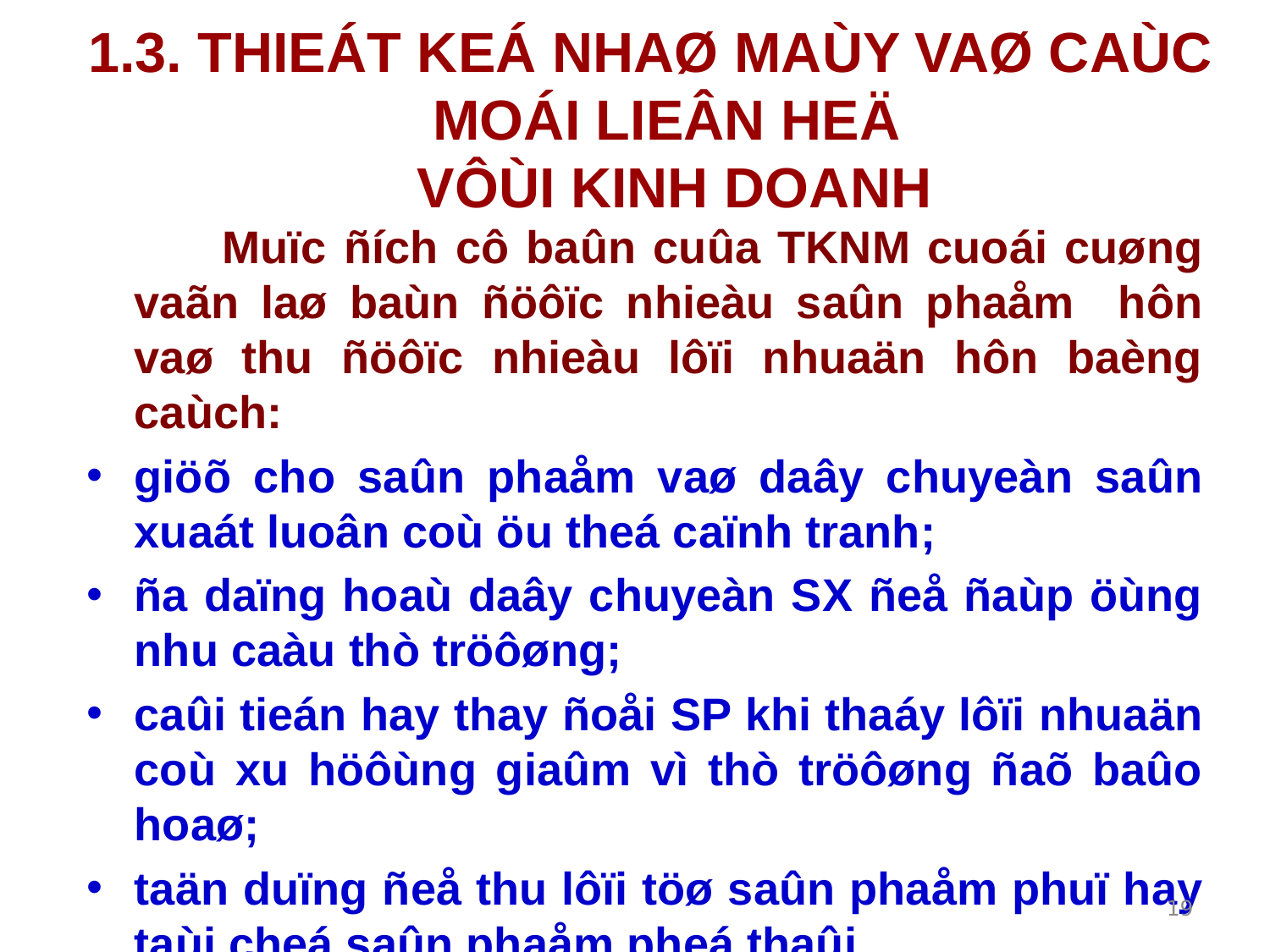

# 1.3. THIEÁT KEÁ NHAØ MAÙY VAØ CAÙC MOÁI LIEÂN HEÄ VÔÙI KINH DOANH
Muïc ñích cô baûn cuûa TKNM cuoái cuøng vaãn laø baùn ñöôïc nhieàu saûn phaåm  hôn vaø thu ñöôïc nhieàu lôïi nhuaän hôn baèng caùch:
giöõ cho saûn phaåm vaø daây chuyeàn saûn xuaát luoân coù öu theá caïnh tranh;
ña daïng hoaù daây chuyeàn SX ñeå ñaùp öùng nhu caàu thò tröôøng;
caûi tieán hay thay ñoåi SP khi thaáy lôïi nhuaän coù xu höôùng giaûm vì thò tröôøng ñaõ baûo hoaø;
taän duïng ñeå thu lôïi töø saûn phaåm phuï hay taùi cheá saûn phaåm pheá thaûi.
19